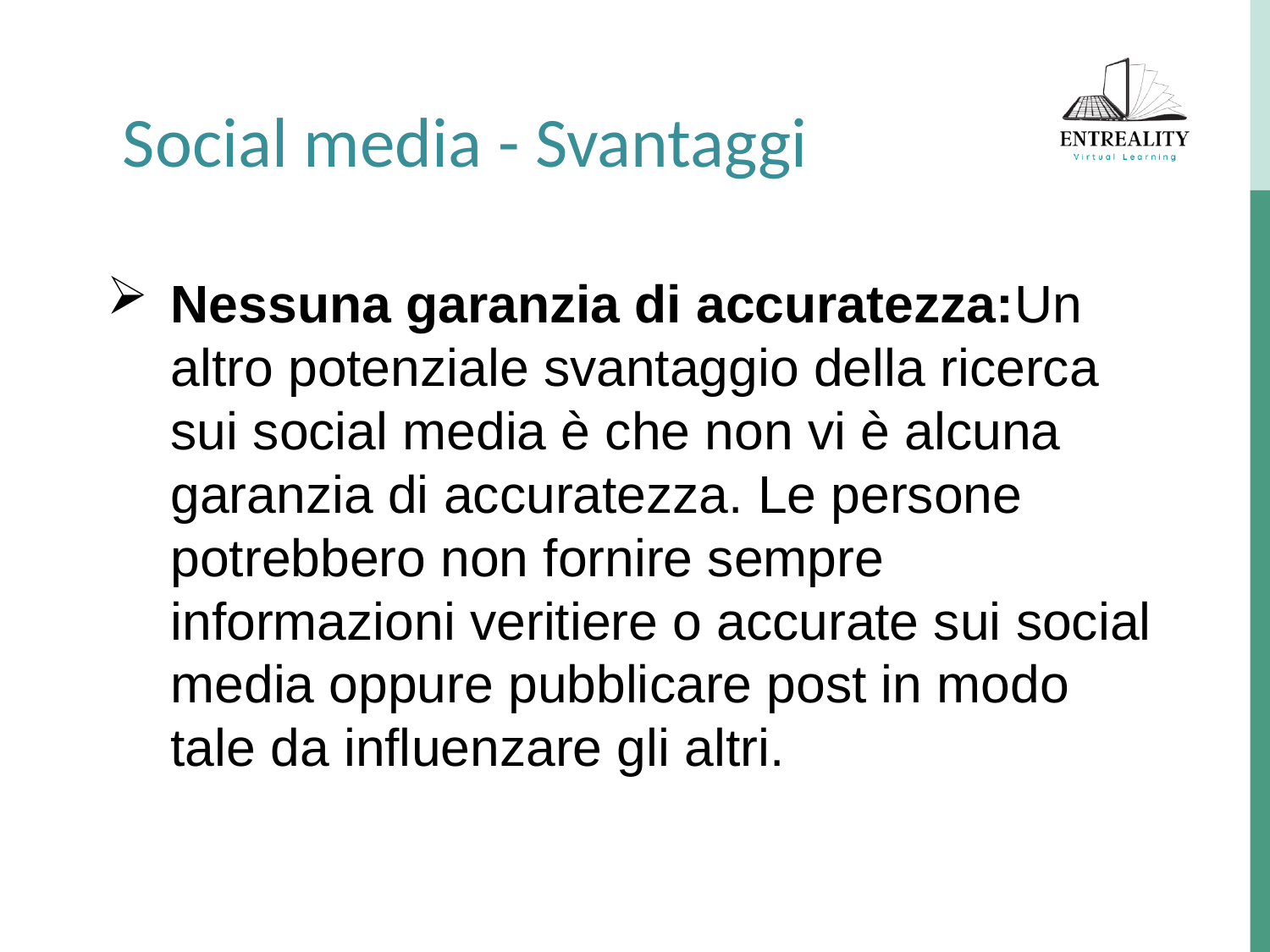

Social media - Svantaggi
Nessuna garanzia di accuratezza:Un altro potenziale svantaggio della ricerca sui social media è che non vi è alcuna garanzia di accuratezza. Le persone potrebbero non fornire sempre informazioni veritiere o accurate sui social media oppure pubblicare post in modo tale da influenzare gli altri.